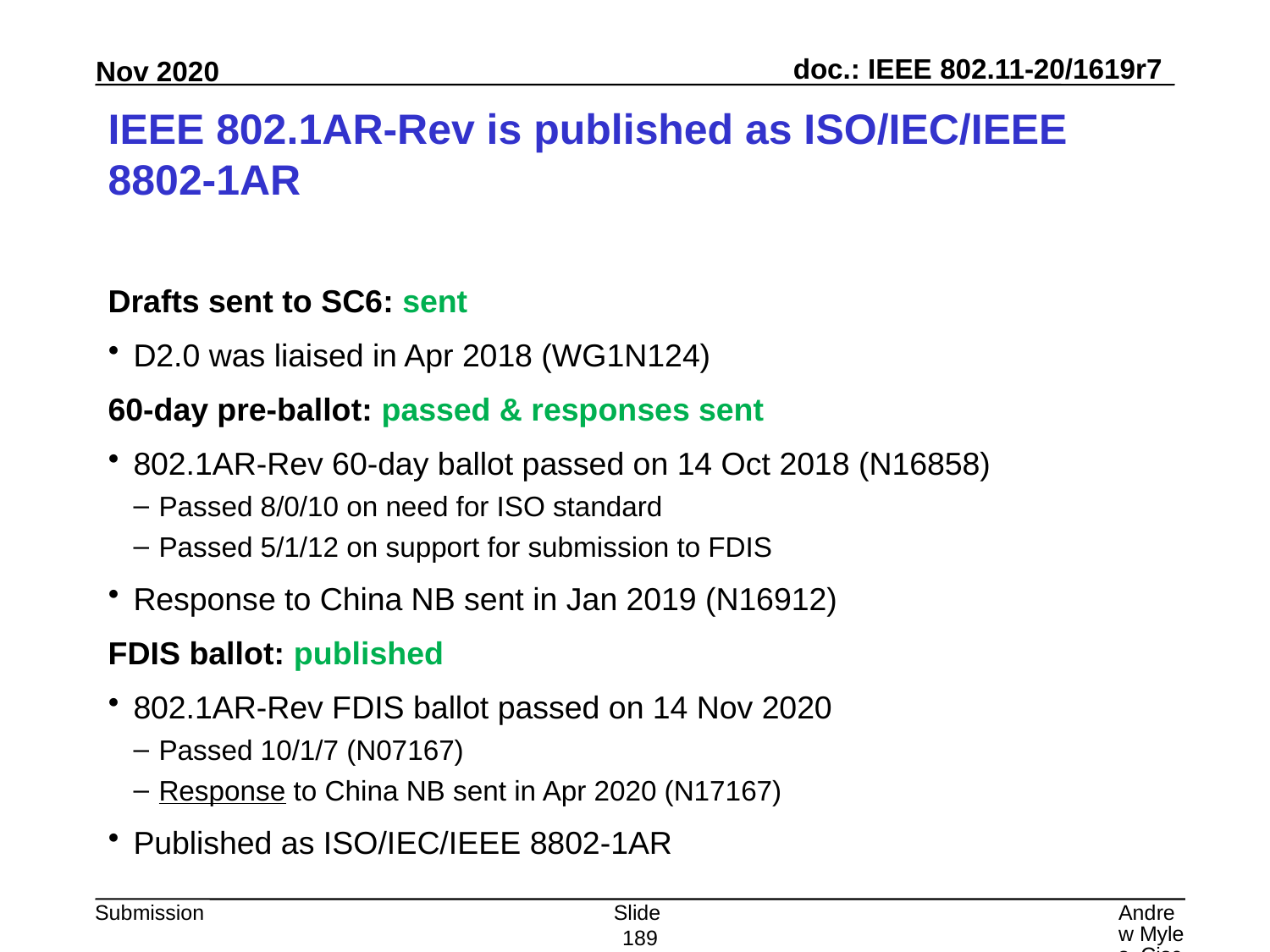

# IEEE 802.1AR-Rev is published as ISO/IEC/IEEE 8802-1AR
Drafts sent to SC6: sent
D2.0 was liaised in Apr 2018 (WG1N124)
60-day pre-ballot: passed & responses sent
802.1AR-Rev 60-day ballot passed on 14 Oct 2018 (N16858)
Passed 8/0/10 on need for ISO standard
Passed 5/1/12 on support for submission to FDIS
Response to China NB sent in Jan 2019 (N16912)
FDIS ballot: published
802.1AR-Rev FDIS ballot passed on 14 Nov 2020
Passed 10/1/7 (N07167)
Response to China NB sent in Apr 2020 (N17167)
Published as ISO/IEC/IEEE 8802-1AR
Slide 189
Andrew Myles, Cisco